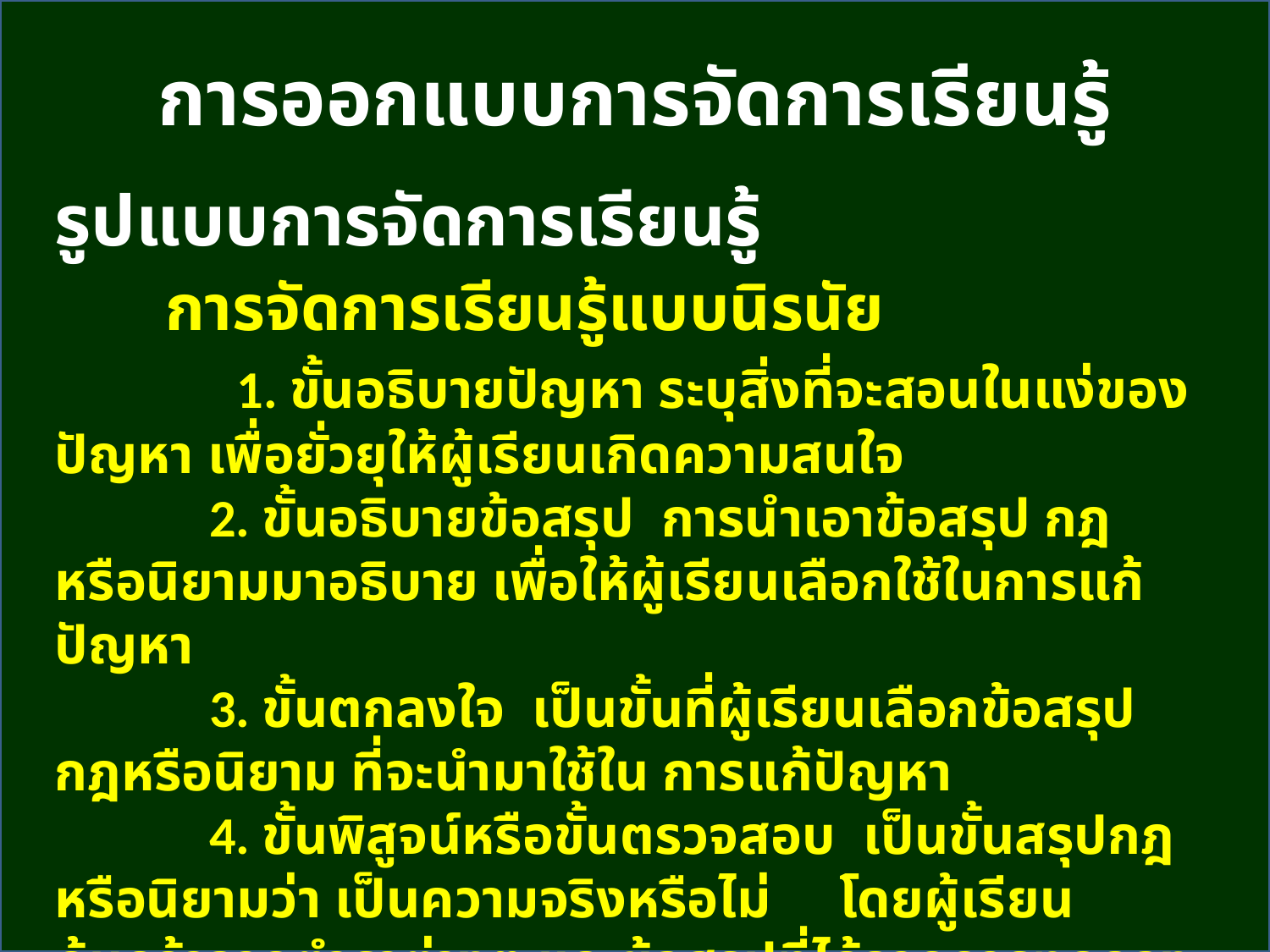

การออกแบบการจัดการเรียนรู้
รูปแบบการจัดการเรียนรู้
      การจัดการเรียนรู้แบบนิรนัย
           1. ขั้นอธิบายปัญหา ระบุสิ่งที่จะสอนในแง่ของปัญหา เพื่อยั่วยุให้ผู้เรียนเกิดความสนใจ
 	  2. ขั้นอธิบายข้อสรุป  การนำเอาข้อสรุป กฎ หรือนิยามมาอธิบาย เพื่อให้ผู้เรียนเลือกใช้ในการแก้ปัญหา
 	  3. ขั้นตกลงใจ  เป็นขั้นที่ผู้เรียนเลือกข้อสรุป กฎหรือนิยาม ที่จะนำมาใช้ใน การแก้ปัญหา
 	  4. ขั้นพิสูจน์หรือขั้นตรวจสอบ  เป็นขั้นสรุปกฎหรือนิยามว่า เป็นความจริงหรือไม่     โดยผู้เรียนค้นคว้าจากตำราต่างๆ และข้อสรุปที่ได้จากการทดลอง มาพิสูจน์ว่าเป็นความจริง จึงจะเป็นความรู้ที่ถูกต้อง